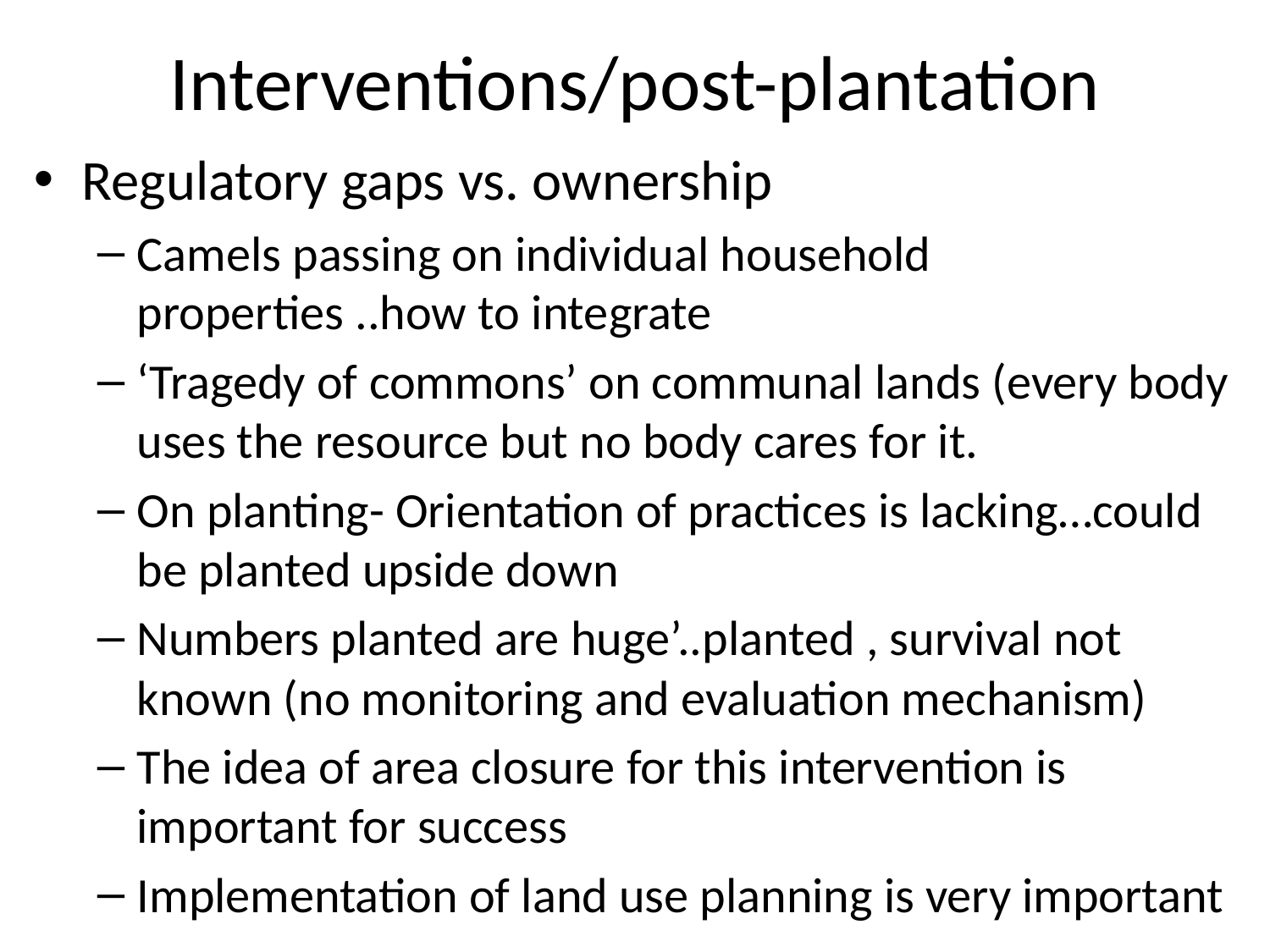

Interventions/post-plantation
Regulatory gaps vs. ownership
Camels passing on individual household properties ..how to integrate
‘Tragedy of commons’ on communal lands (every body uses the resource but no body cares for it.
On planting- Orientation of practices is lacking…could be planted upside down
Numbers planted are huge’..planted , survival not known (no monitoring and evaluation mechanism)
The idea of area closure for this intervention is important for success
Implementation of land use planning is very important